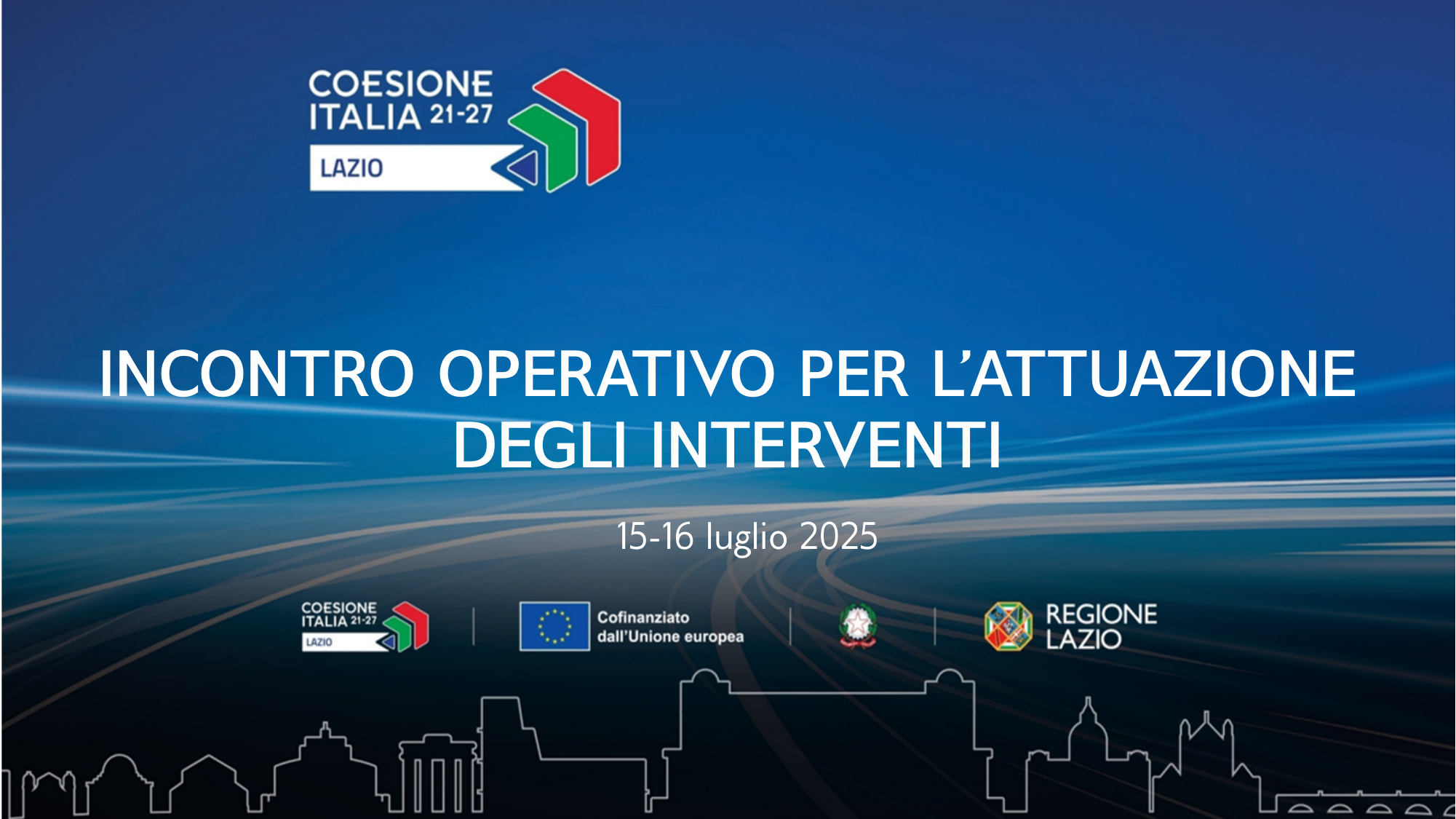

INCONTRO OPERATIVO PER L’ATTUAZIONE DEGLI INTERVENTI
15-16 luglio 2025